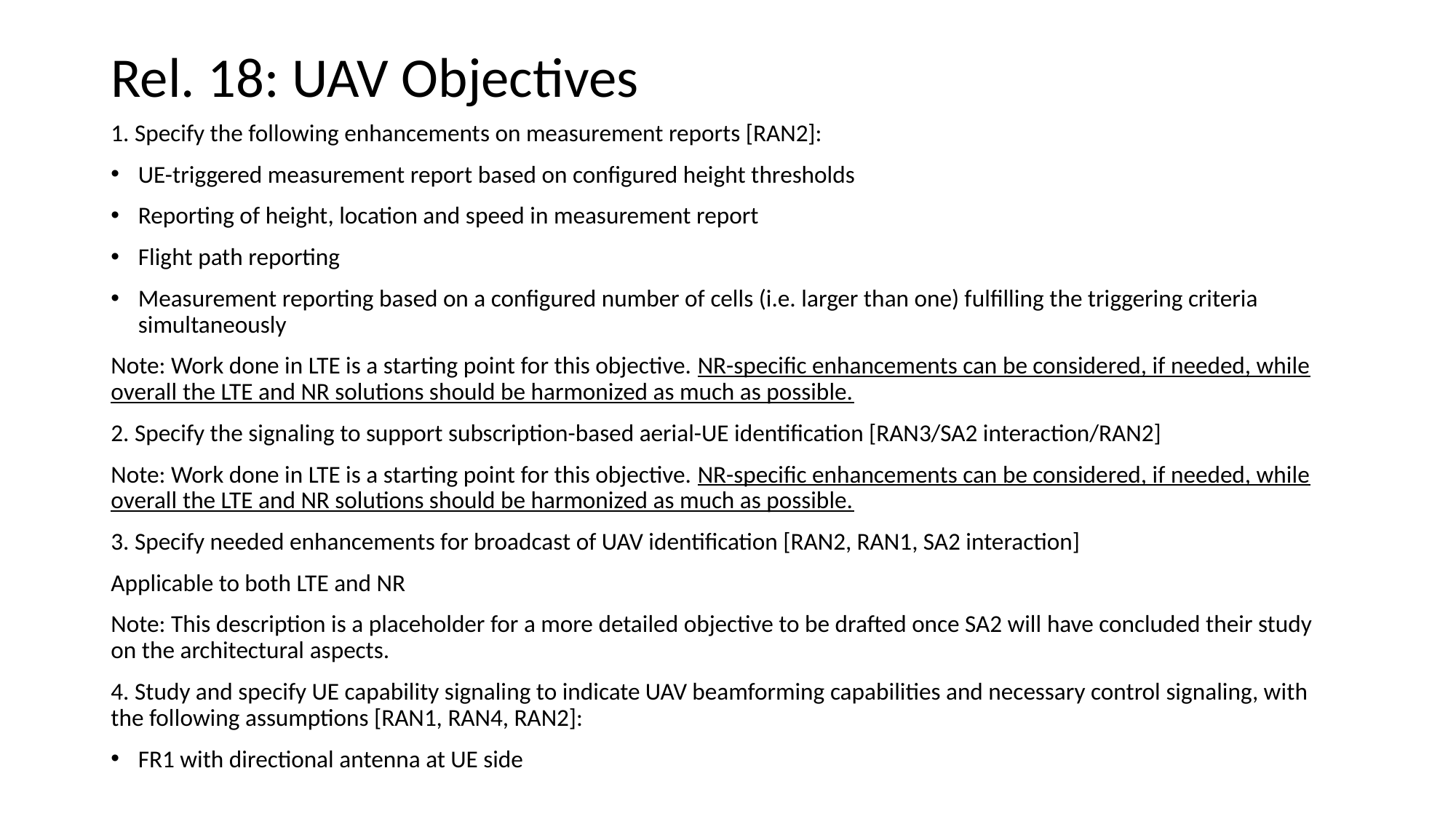

# Rel. 18: UAV Objectives
1. Specify the following enhancements on measurement reports [RAN2]:
UE-triggered measurement report based on configured height thresholds
Reporting of height, location and speed in measurement report
Flight path reporting
Measurement reporting based on a configured number of cells (i.e. larger than one) fulfilling the triggering criteria simultaneously
Note: Work done in LTE is a starting point for this objective. NR-specific enhancements can be considered, if needed, while overall the LTE and NR solutions should be harmonized as much as possible.
2. Specify the signaling to support subscription-based aerial-UE identification [RAN3/SA2 interaction/RAN2]
Note: Work done in LTE is a starting point for this objective. NR-specific enhancements can be considered, if needed, while overall the LTE and NR solutions should be harmonized as much as possible.
3. Specify needed enhancements for broadcast of UAV identification [RAN2, RAN1, SA2 interaction]
Applicable to both LTE and NR
Note: This description is a placeholder for a more detailed objective to be drafted once SA2 will have concluded their study on the architectural aspects.
4. Study and specify UE capability signaling to indicate UAV beamforming capabilities and necessary control signaling, with the following assumptions [RAN1, RAN4, RAN2]:
FR1 with directional antenna at UE side